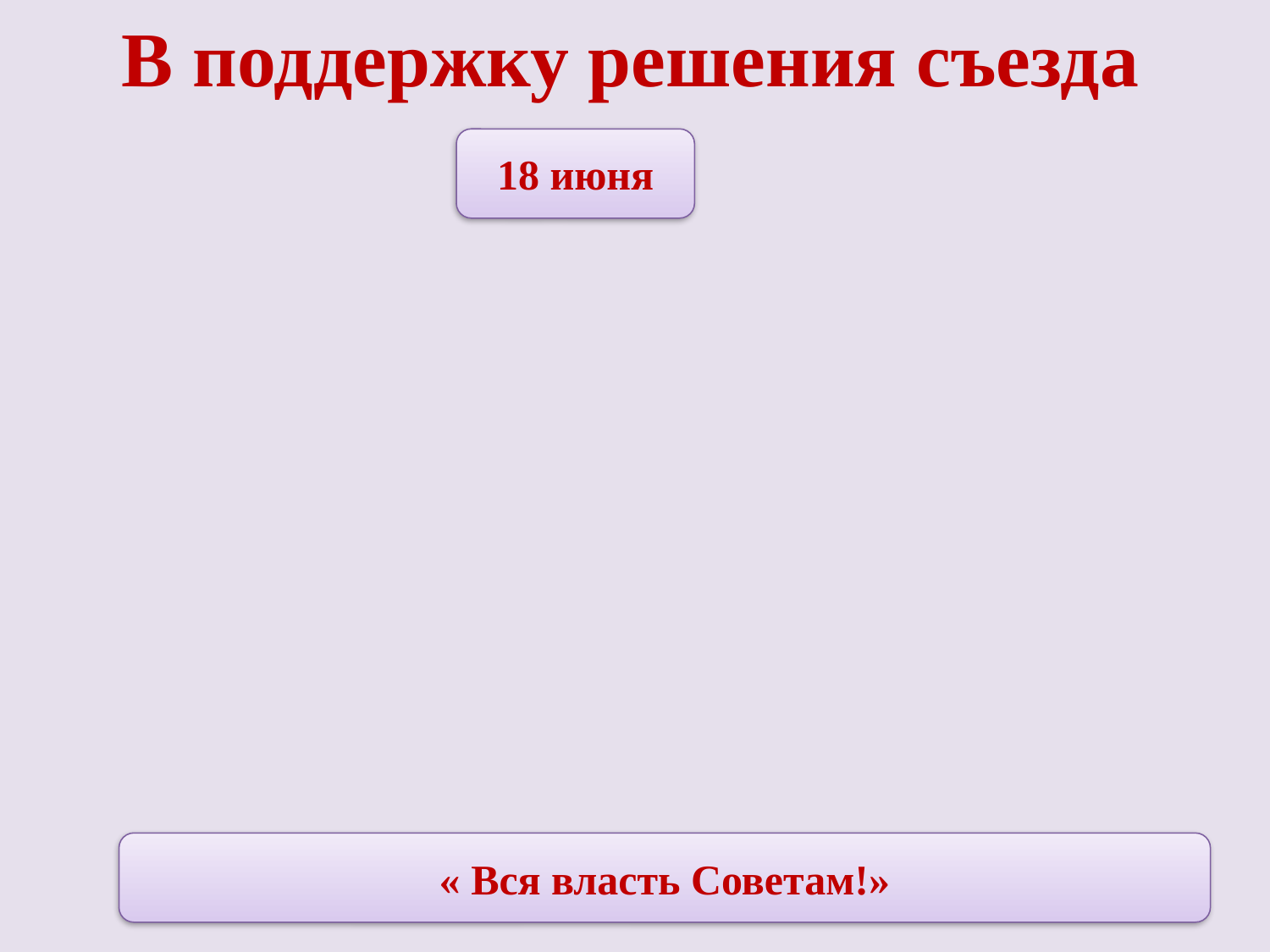

# В поддержку решения съезда
18 июня
« Вся власть Советам!»